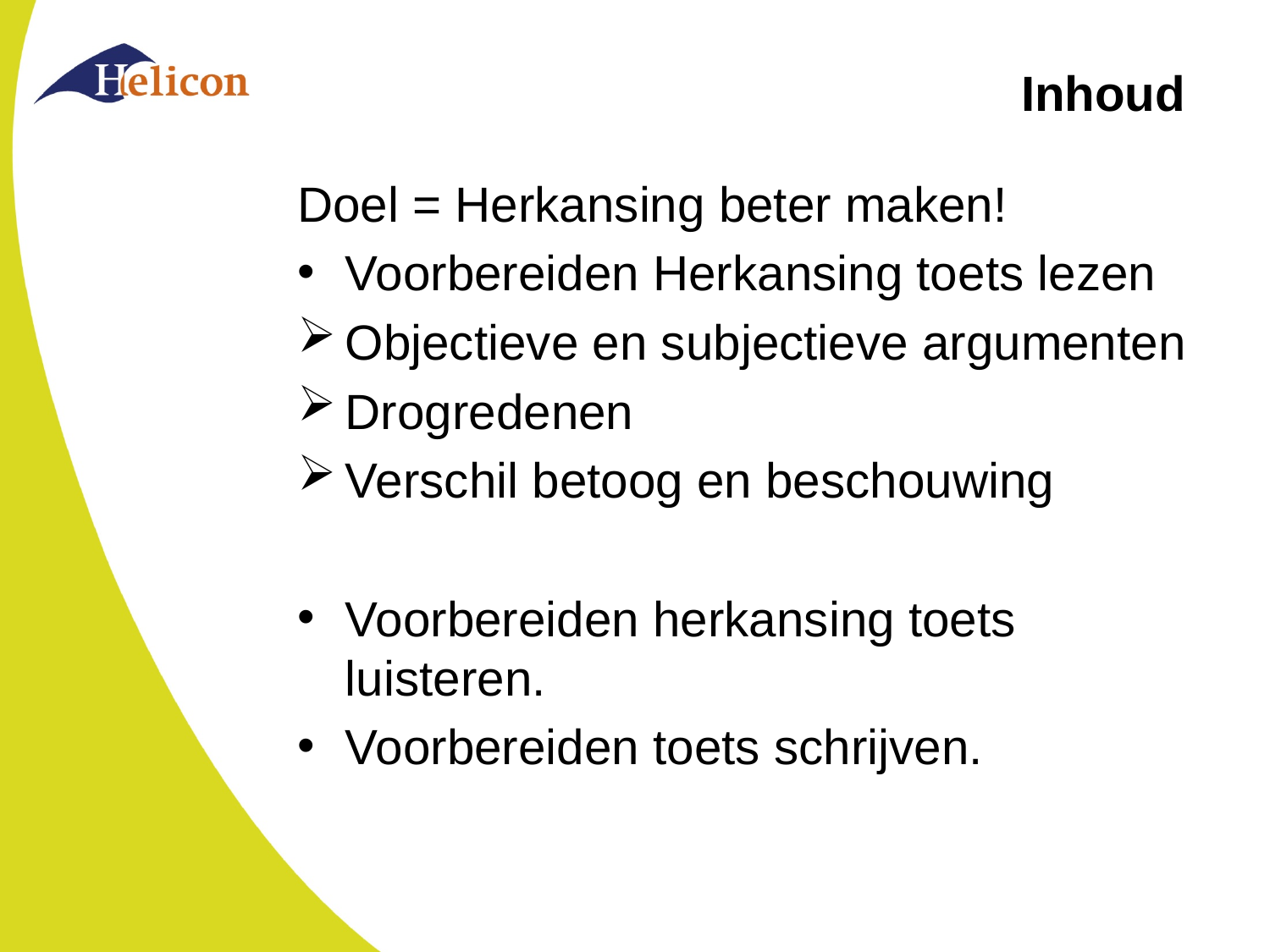

# Inhoud
Doel = Herkansing beter maken!
Voorbereiden Herkansing toets lezen
Objectieve en subjectieve argumenten
Drogredenen
Verschil betoog en beschouwing

Voorbereiden herkansing toets luisteren.
Voorbereiden toets schrijven.